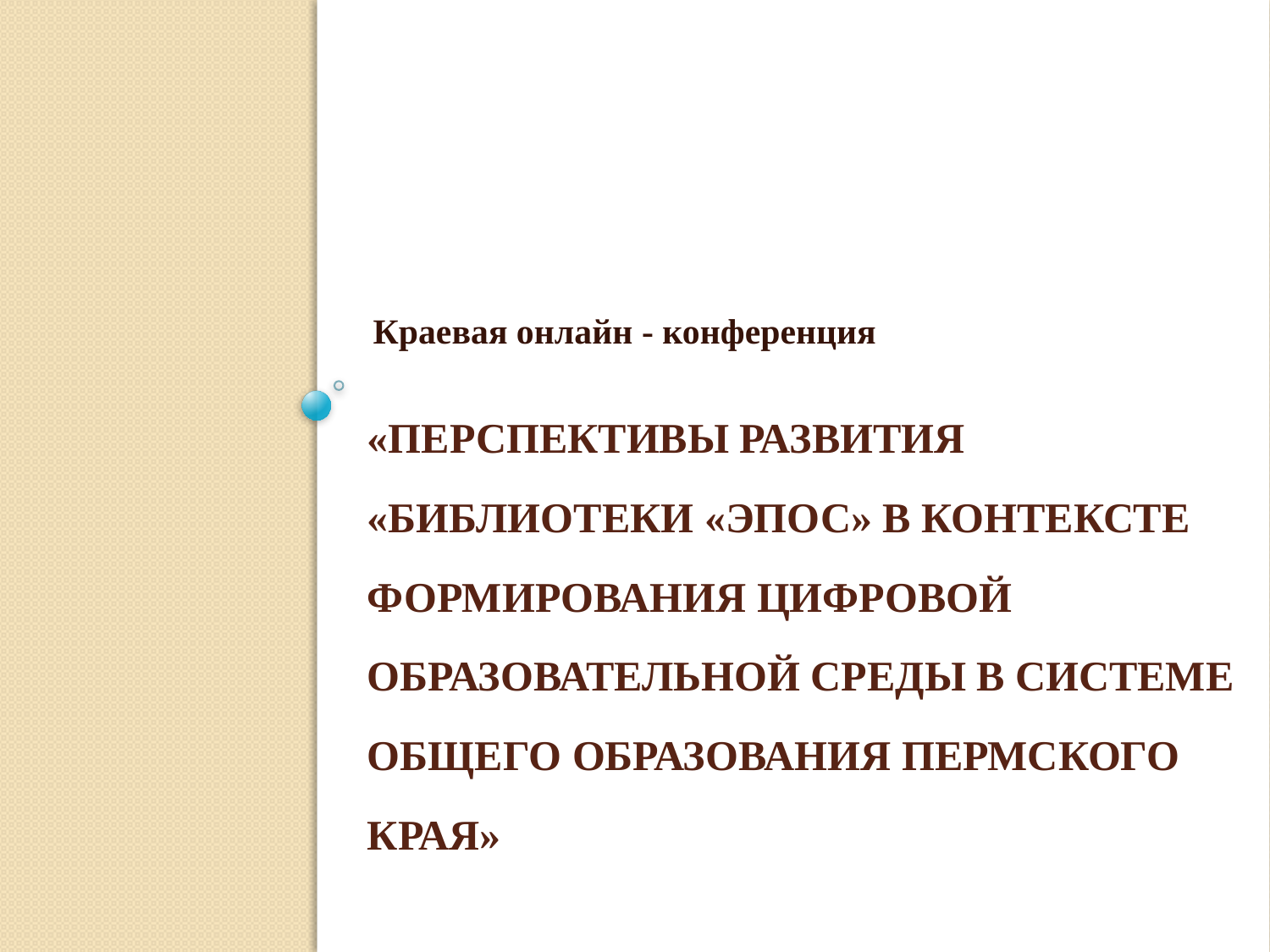

Краевая онлайн - конференция
# «Перспективы развития «Библиотеки «ЭПОС» в контексте формирования цифровой образовательной среды в системе общего образования Пермского края»